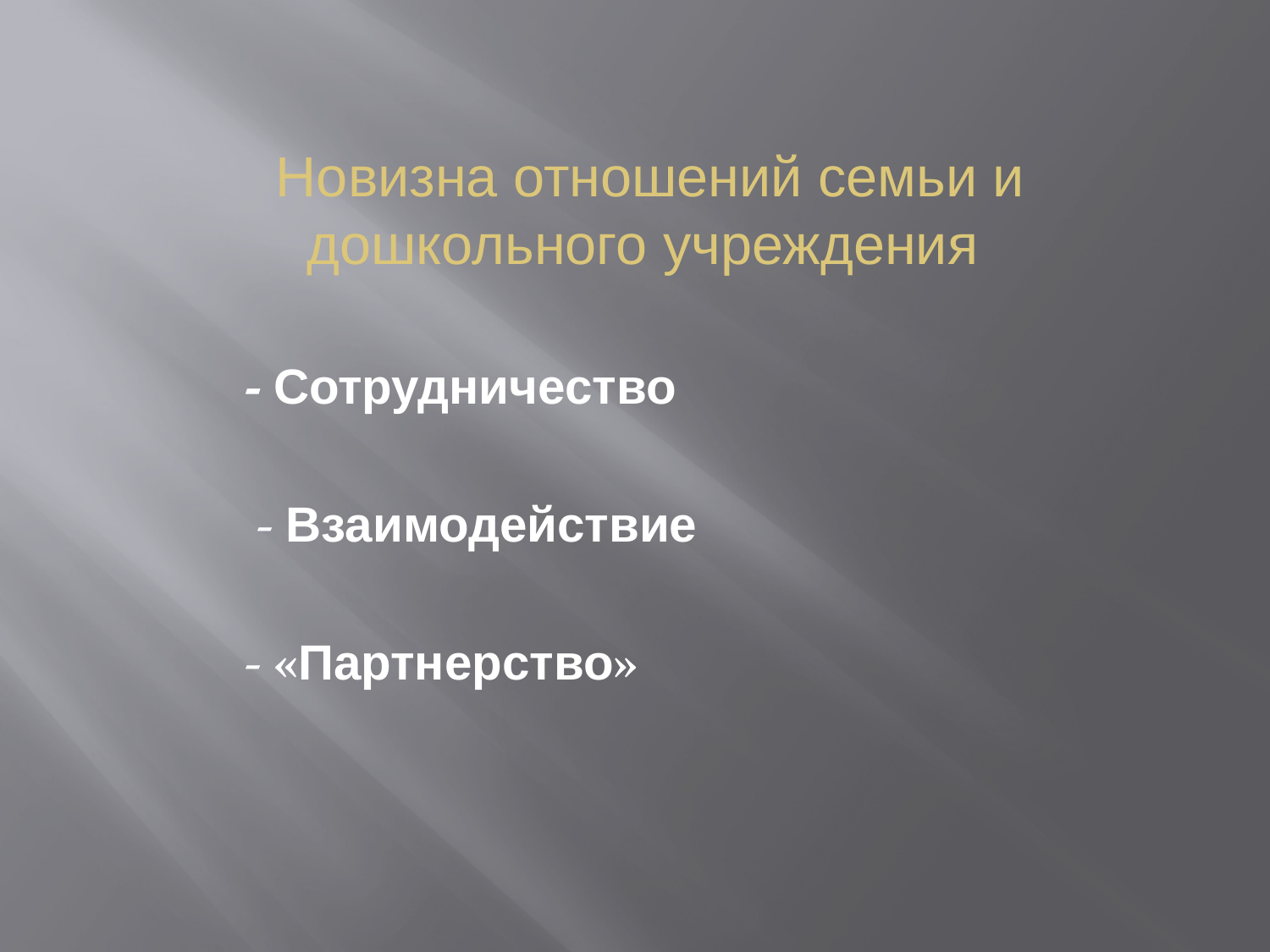

# Новизна отношений семьи и дошкольного учреждения
- Сотрудничество

 - Взаимодействие

- «Партнерство»